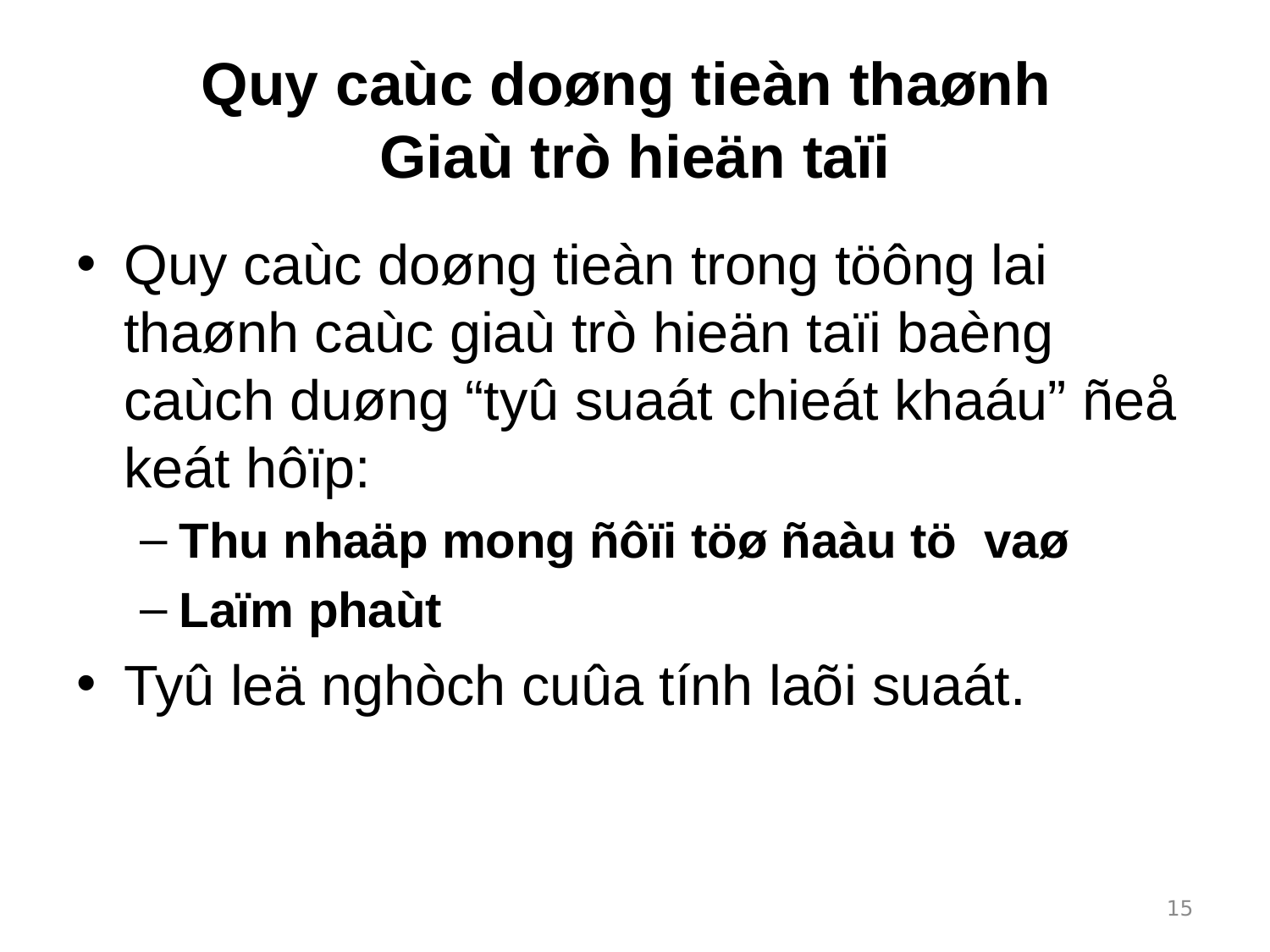

# Quy caùc doøng tieàn thaønh Giaù trò hieän taïi
Quy caùc doøng tieàn trong töông lai thaønh caùc giaù trò hieän taïi baèng caùch duøng “tyû suaát chieát khaáu” ñeå keát hôïp:
Thu nhaäp mong ñôïi töø ñaàu tö  vaø
Laïm phaùt
Tyû leä nghòch cuûa tính laõi suaát.
15